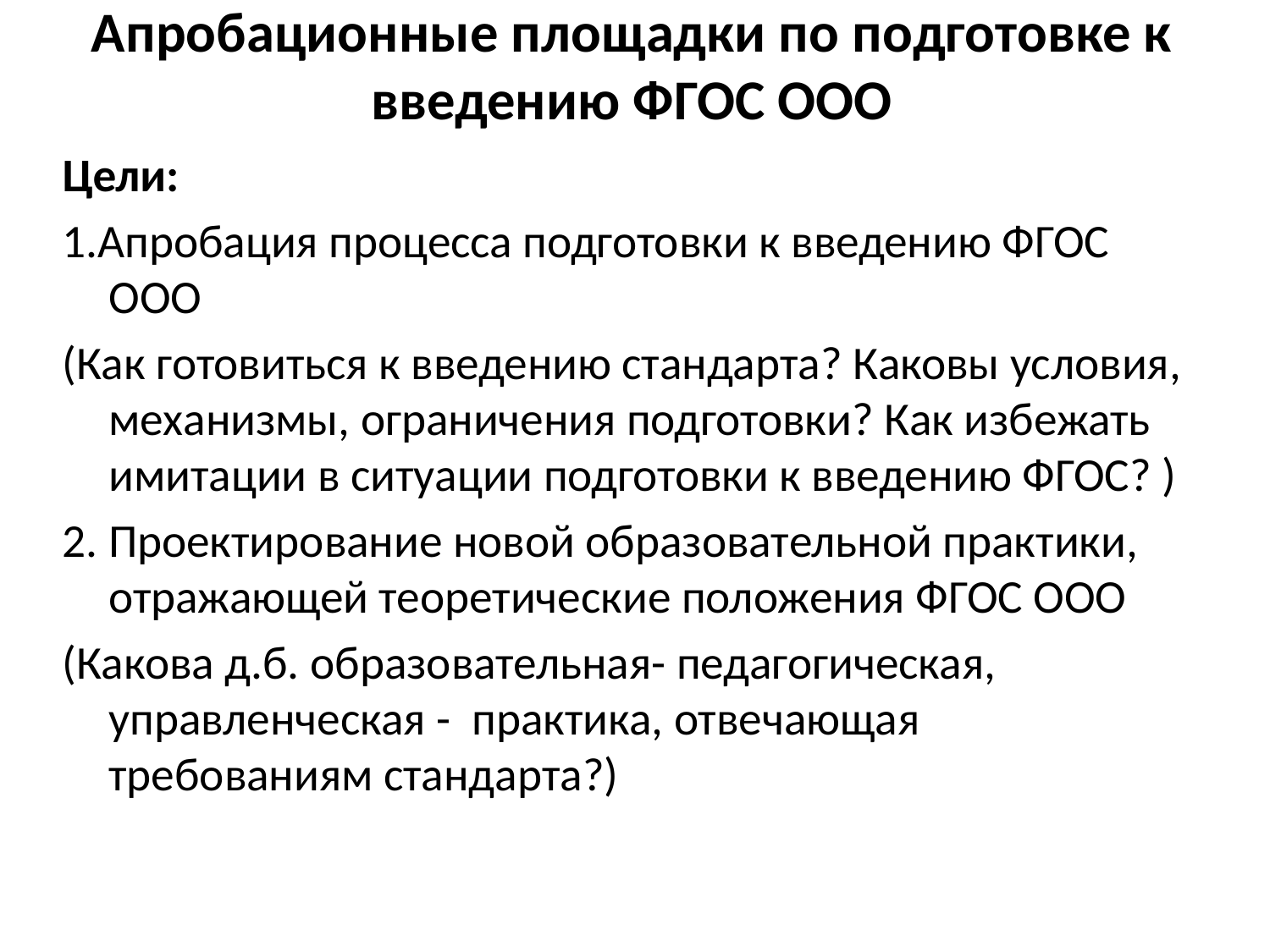

# Апробационные площадки по подготовке к введению ФГОС ООО
Цели:
1.Апробация процесса подготовки к введению ФГОС ООО
(Как готовиться к введению стандарта? Каковы условия, механизмы, ограничения подготовки? Как избежать имитации в ситуации подготовки к введению ФГОС? )
2. Проектирование новой образовательной практики, отражающей теоретические положения ФГОС ООО
(Какова д.б. образовательная- педагогическая, управленческая -  практика, отвечающая требованиям стандарта?)